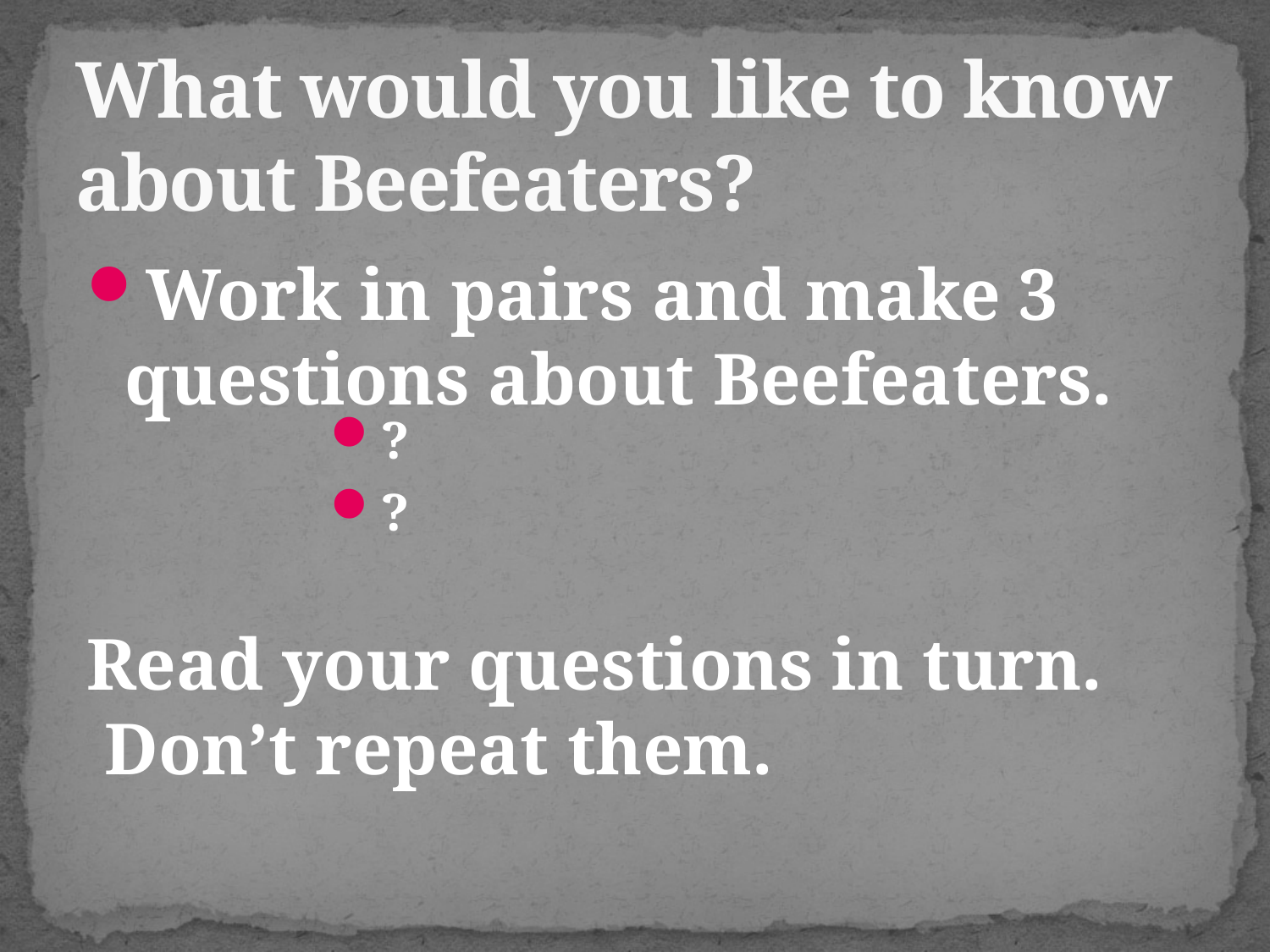

# What would you like to know about Beefeaters?
Work in pairs and make 3 questions about Beefeaters.
?
?

Read your questions in turn.
 Don’t repeat them.